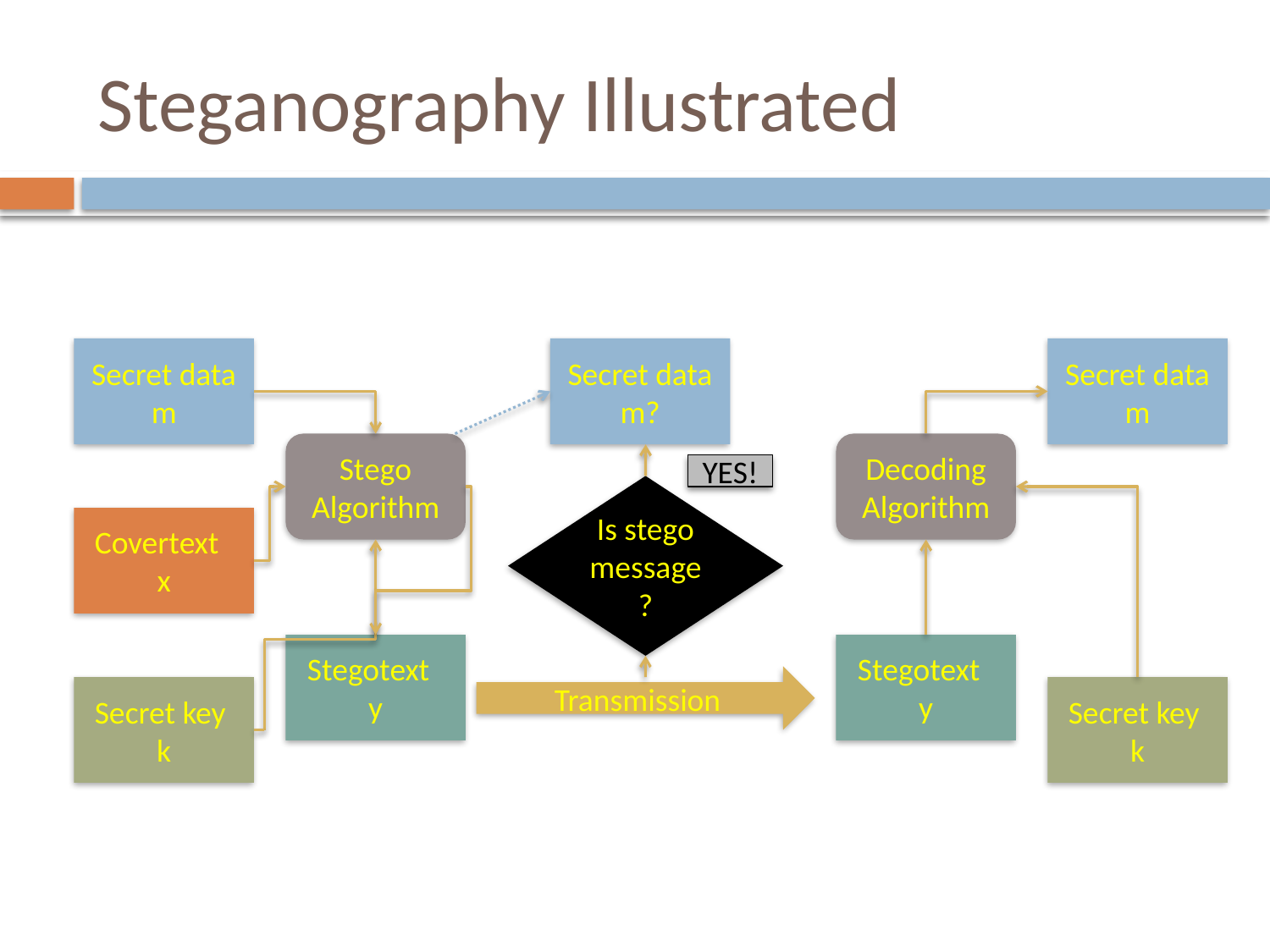

# Steganography Illustrated
Secret data m
Secret data m?
Secret data m
Stego Algorithm
Decoding Algorithm
YES!
Is stego message?
Covertext   x
Stegotext   y
Stegotext   y
Transmission
Secret key  k
Secret key  k